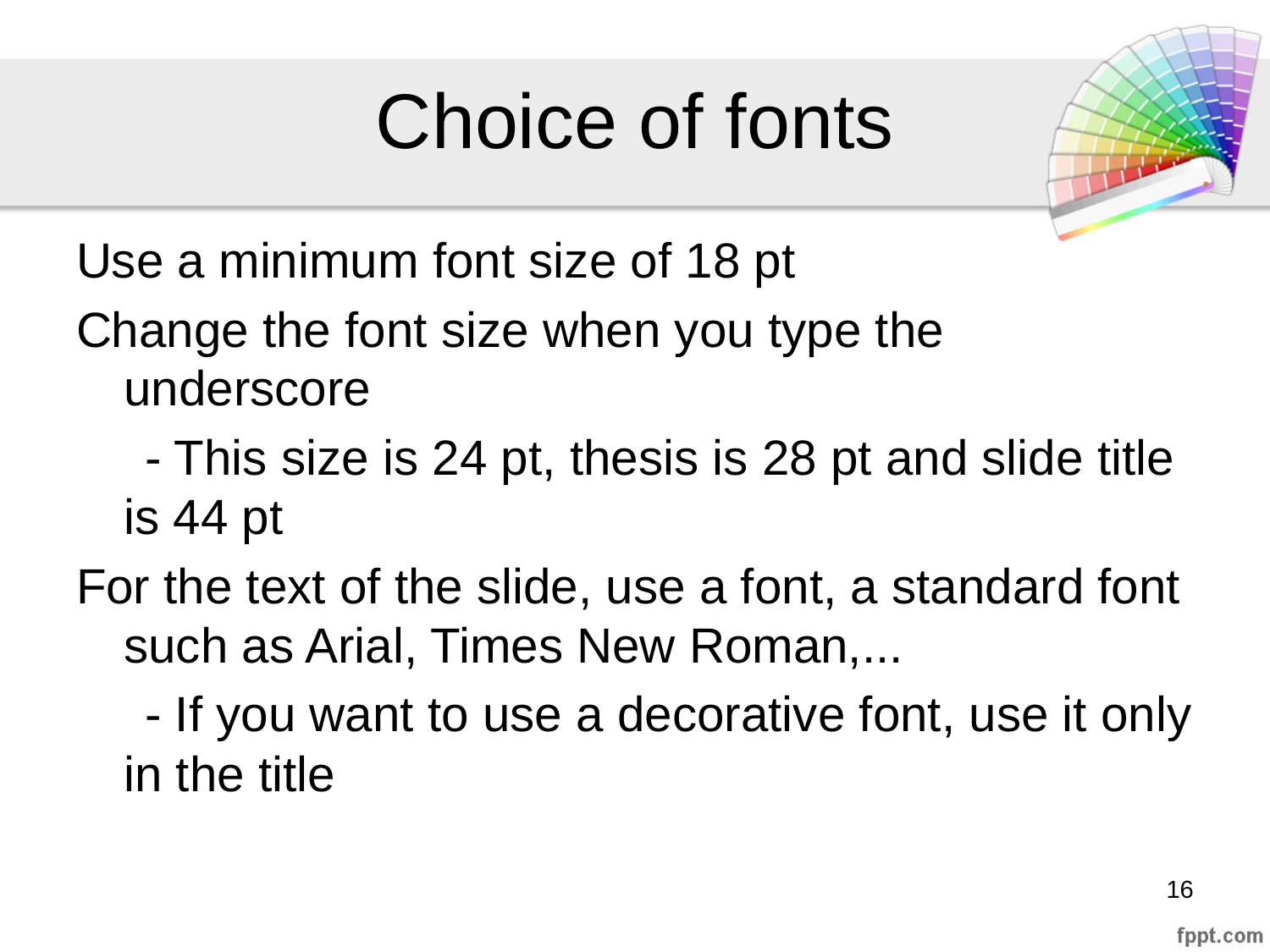

# Choice of fonts
Use a minimum font size of 18 pt
Change the font size when you type the underscore
     - This size is 24 pt, thesis is 28 pt and slide title is 44 pt
For the text of the slide, use a font, a standard font such as Arial, Times New Roman,...
     - If you want to use a decorative font, use it only in the title

16